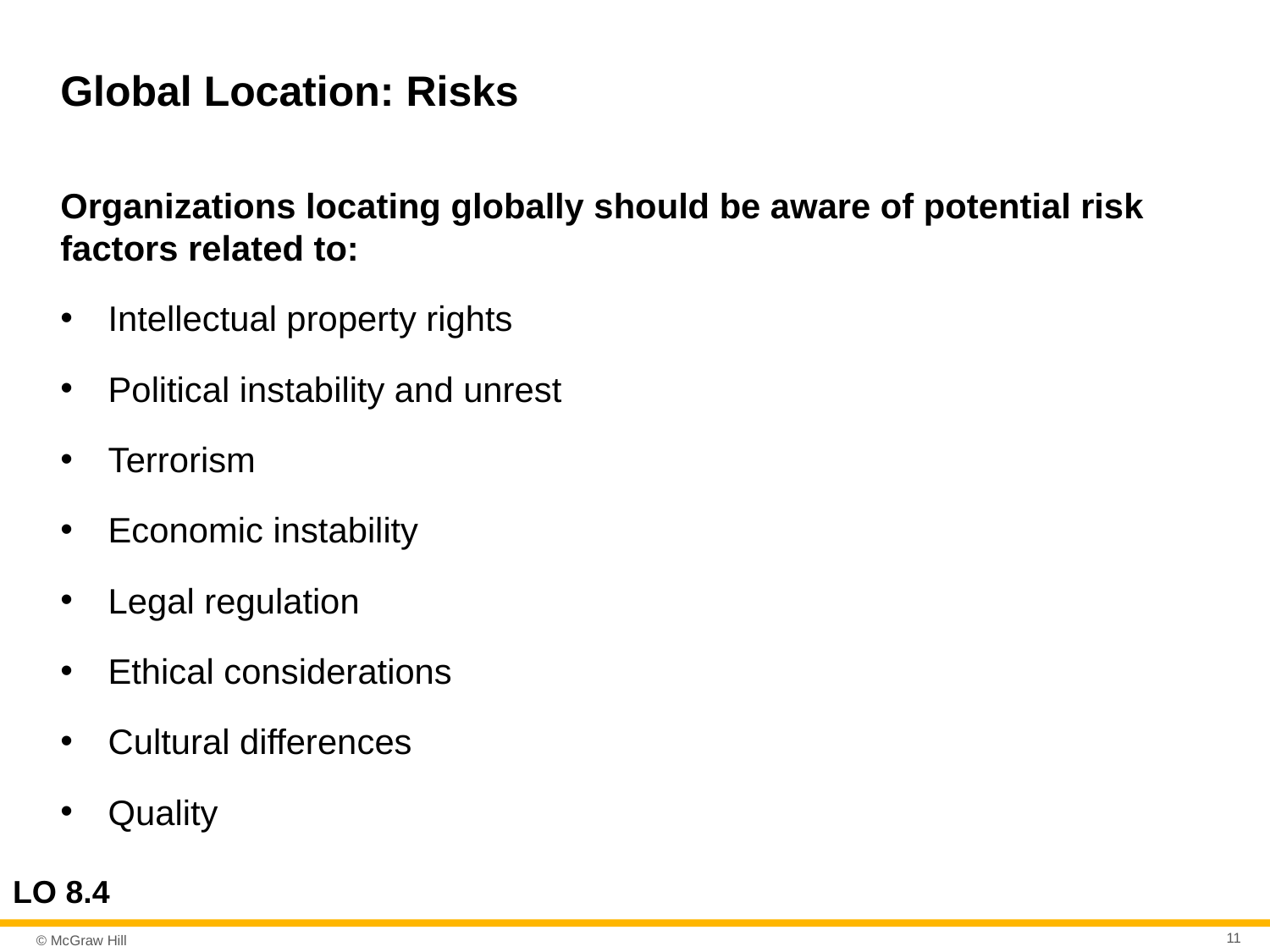

# Global Location: Risks
Organizations locating globally should be aware of potential risk factors related to:
Intellectual property rights
Political instability and unrest
Terrorism
Economic instability
Legal regulation
Ethical considerations
Cultural differences
Quality
LO 8.4